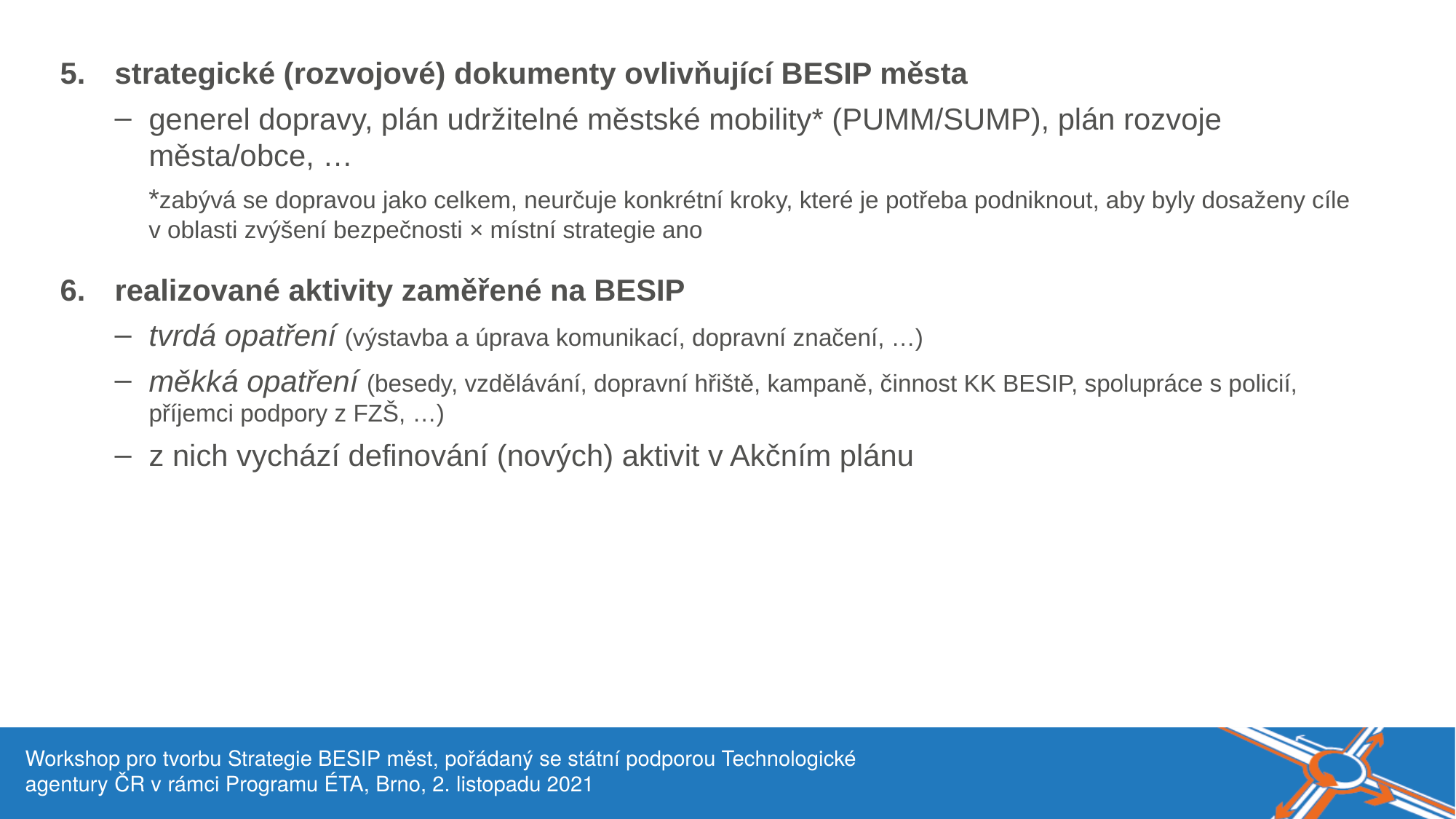

strategické (rozvojové) dokumenty ovlivňující BESIP města
generel dopravy, plán udržitelné městské mobility* (PUMM/SUMP), plán rozvoje města/obce, …
*zabývá se dopravou jako celkem, neurčuje konkrétní kroky, které je potřeba podniknout, aby byly dosaženy cíle v oblasti zvýšení bezpečnosti × místní strategie ano
realizované aktivity zaměřené na BESIP
tvrdá opatření (výstavba a úprava komunikací, dopravní značení, …)
měkká opatření (besedy, vzdělávání, dopravní hřiště, kampaně, činnost KK BESIP, spolupráce s policií, příjemci podpory z FZŠ, …)
z nich vychází definování (nových) aktivit v Akčním plánu
Workshop pro tvorbu Strategie BESIP měst, pořádaný se státní podporou Technologické agentury ČR v rámci Programu ÉTA, Brno, 2. listopadu 2021